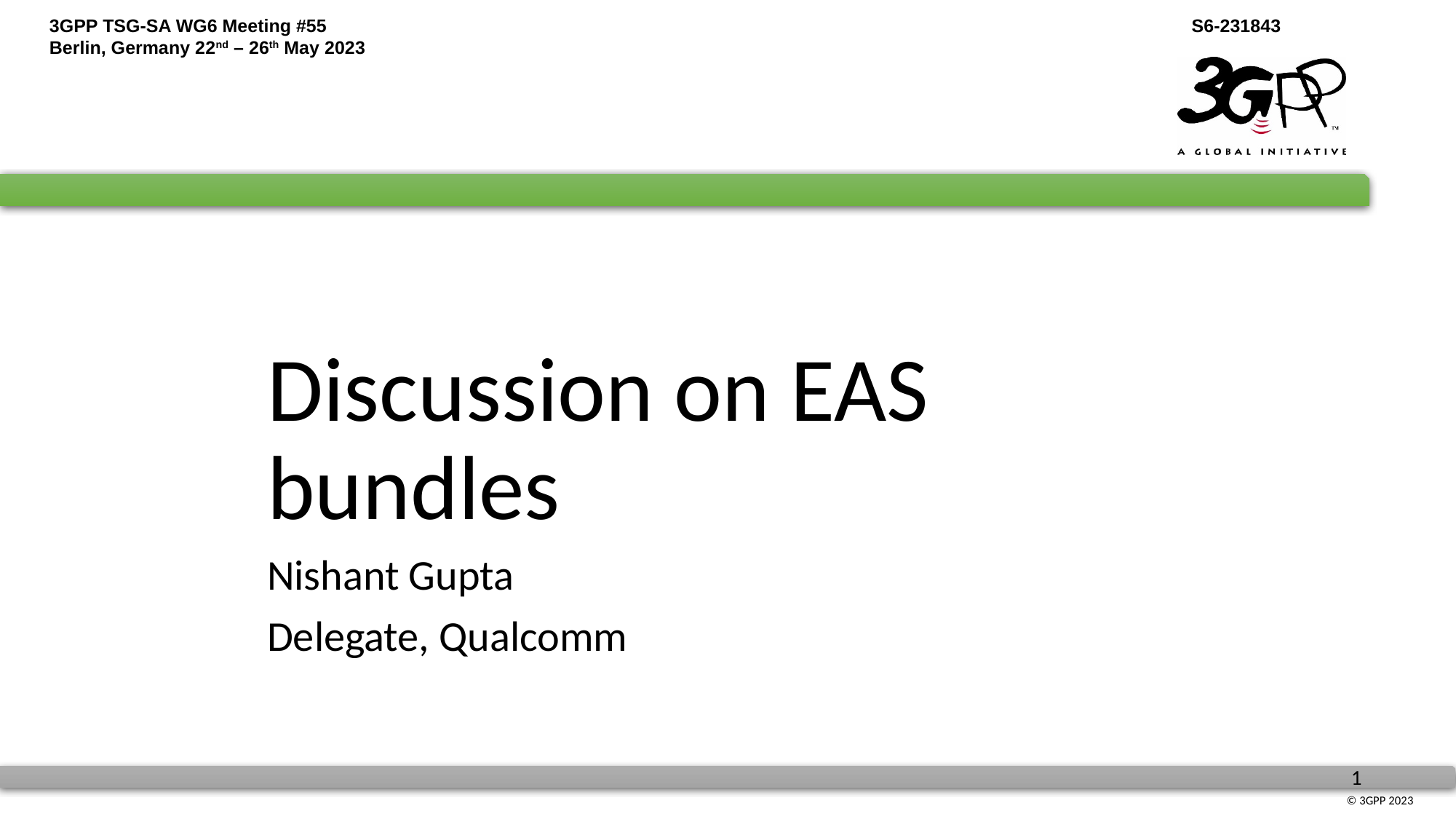

# Discussion on EAS bundles
Nishant Gupta
Delegate, Qualcomm